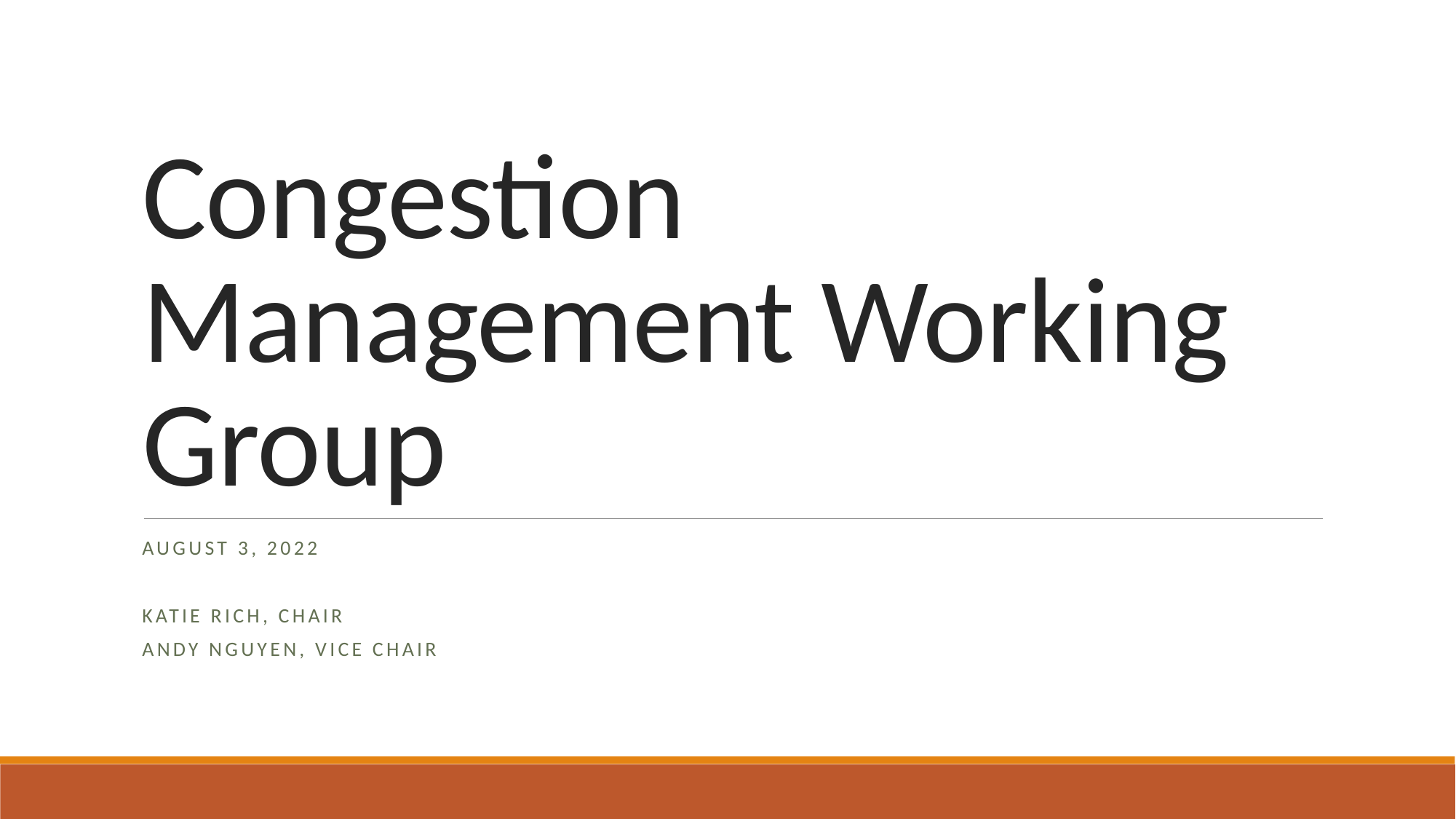

# Congestion Management Working Group
August 3, 2022

Katie Rich, Chair
Andy Nguyen, Vice Chair